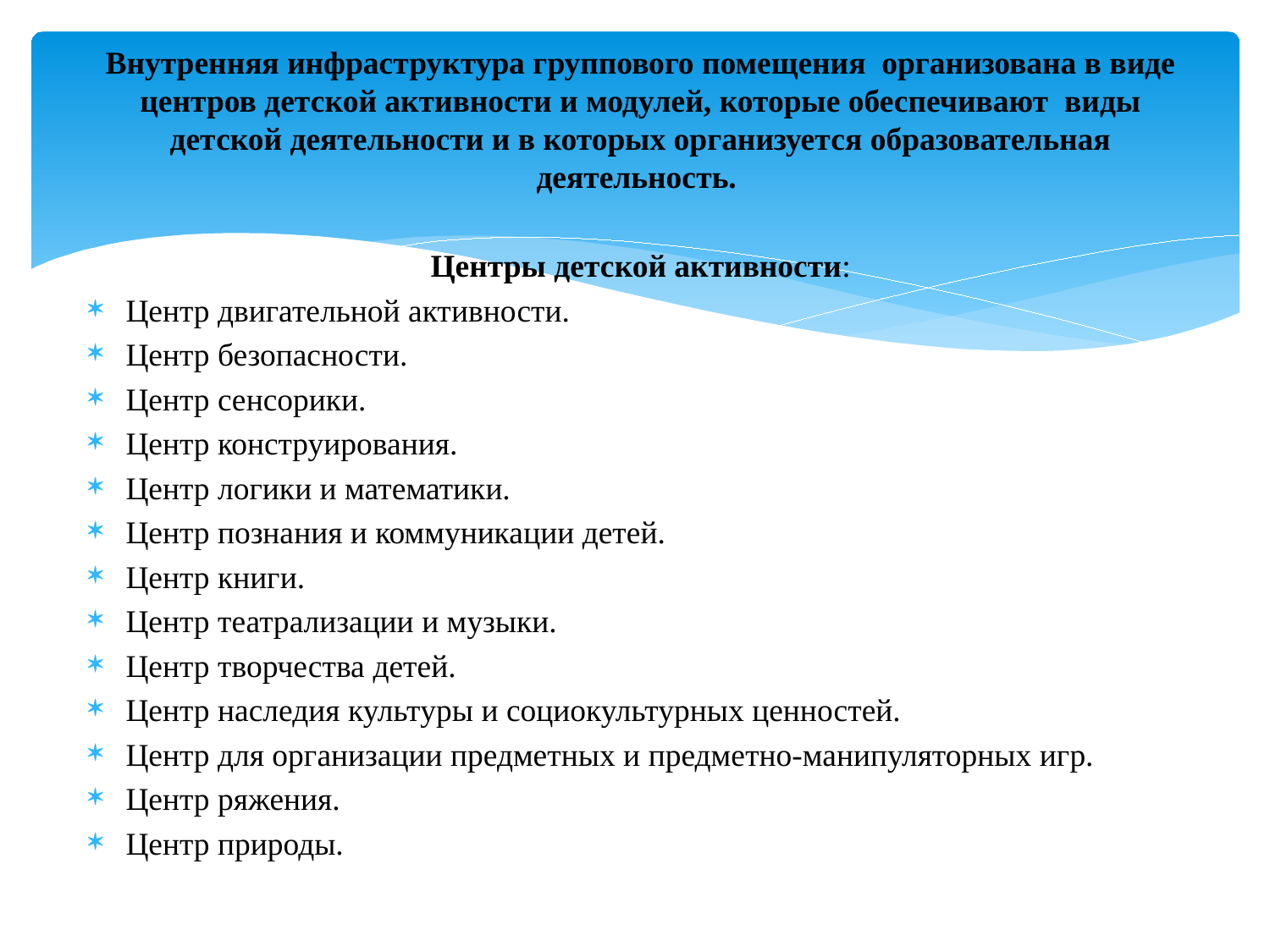

Внутренняя инфраструктура группового помещения  организована в виде центров детской активности и модулей, которые обеспечивают  виды детской деятельности и в которых организуется образовательная деятельность.

Центры детской активности:
Центр двигательной активности.
Центр безопасности.
Центр сенсорики.
Центр конструирования.
Центр логики и математики.
Центр познания и коммуникации детей.
Центр книги.
Центр театрализации и музыки.
Центр творчества детей.
Центр наследия культуры и социокультурных ценностей.
Центр для организации предметных и предметно-манипуляторных игр.
Центр ряжения.
Центр природы.